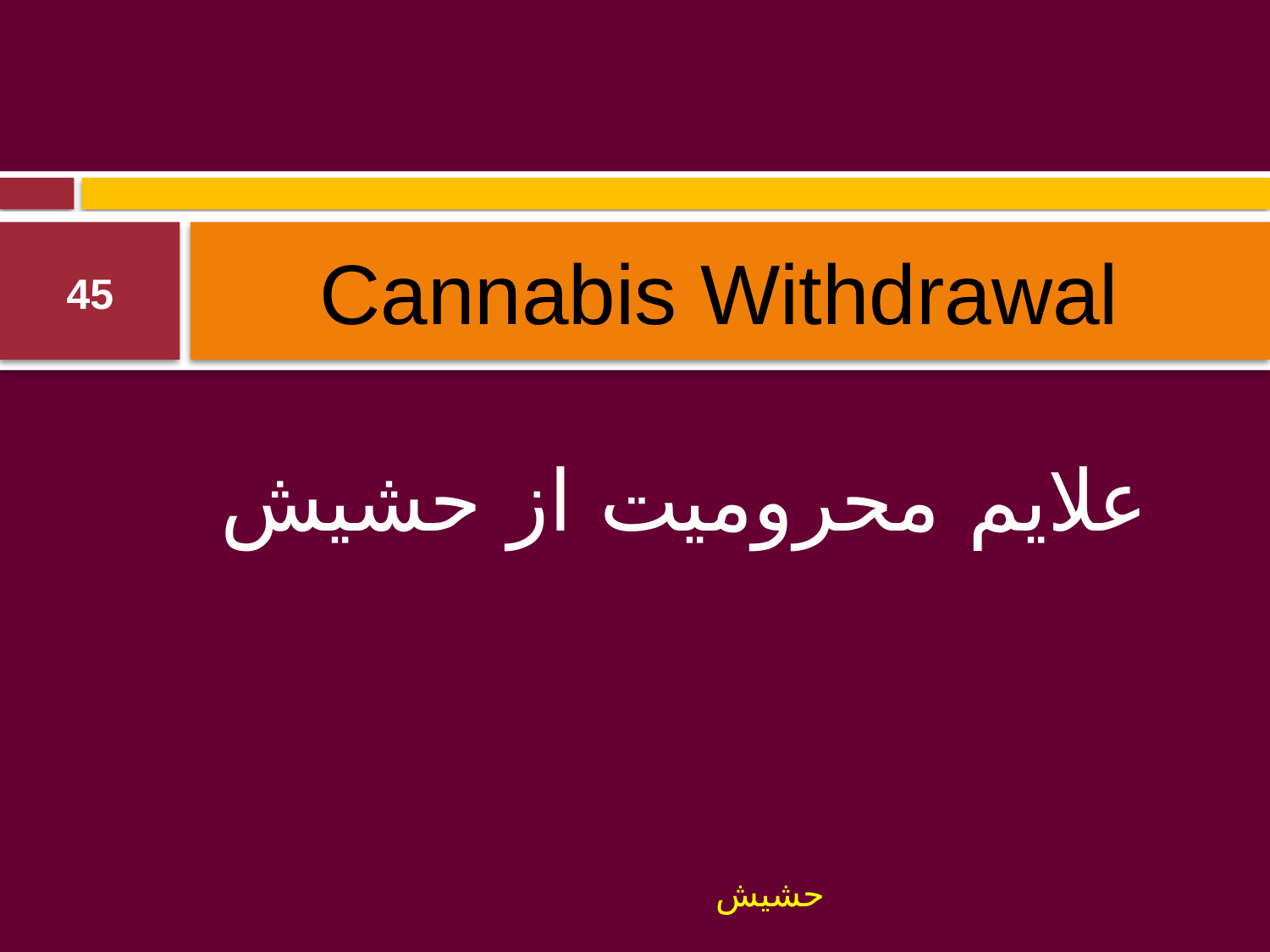

# Cannabis Withdrawal
45
علایم محرومیت از حشیش
حشیش